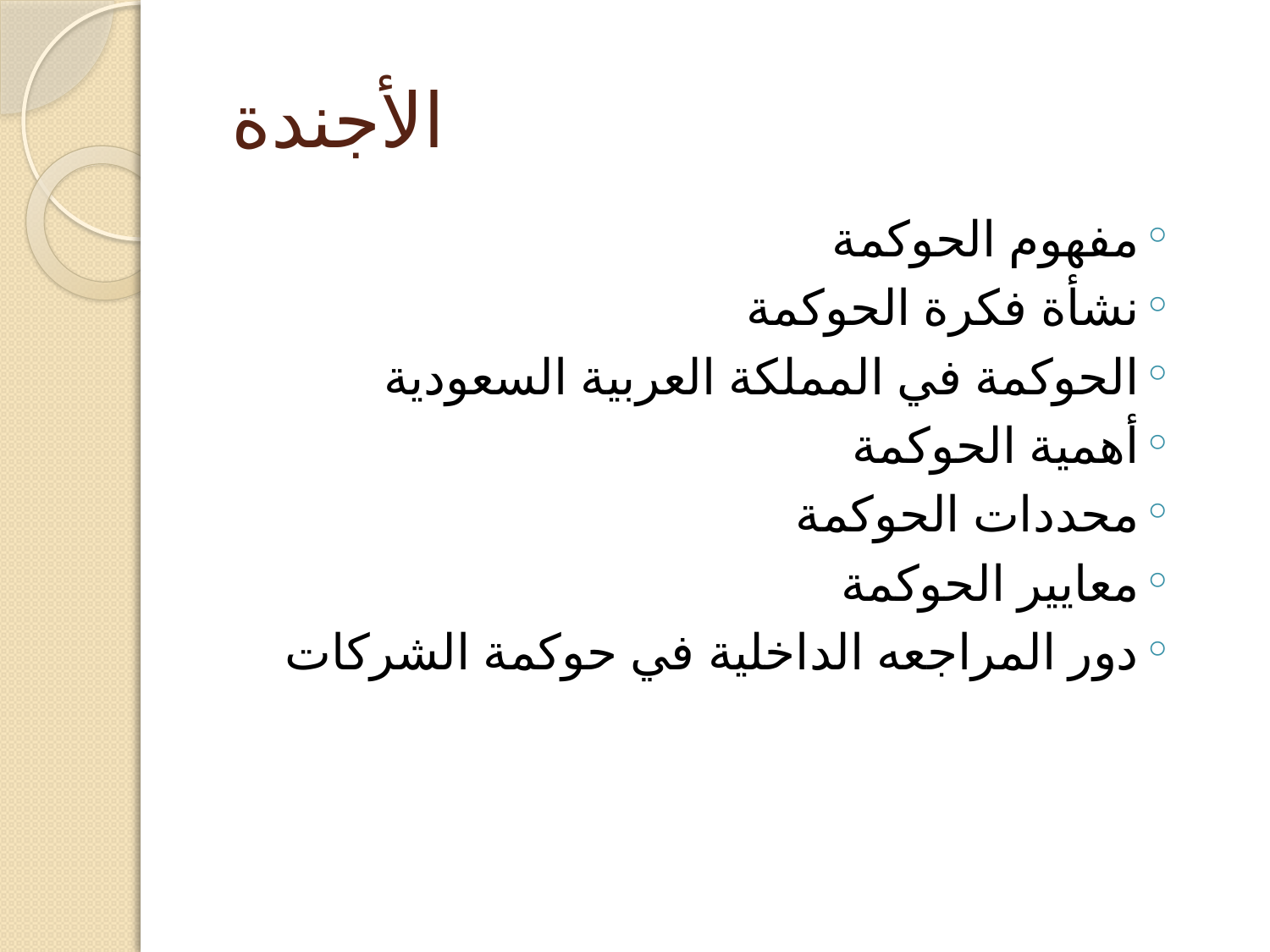

# الأجندة
مفهوم الحوكمة
نشأة فكرة الحوكمة
الحوكمة في المملكة العربية السعودية
أهمية الحوكمة
محددات الحوكمة
معايير الحوكمة
دور المراجعه الداخلية في حوكمة الشركات